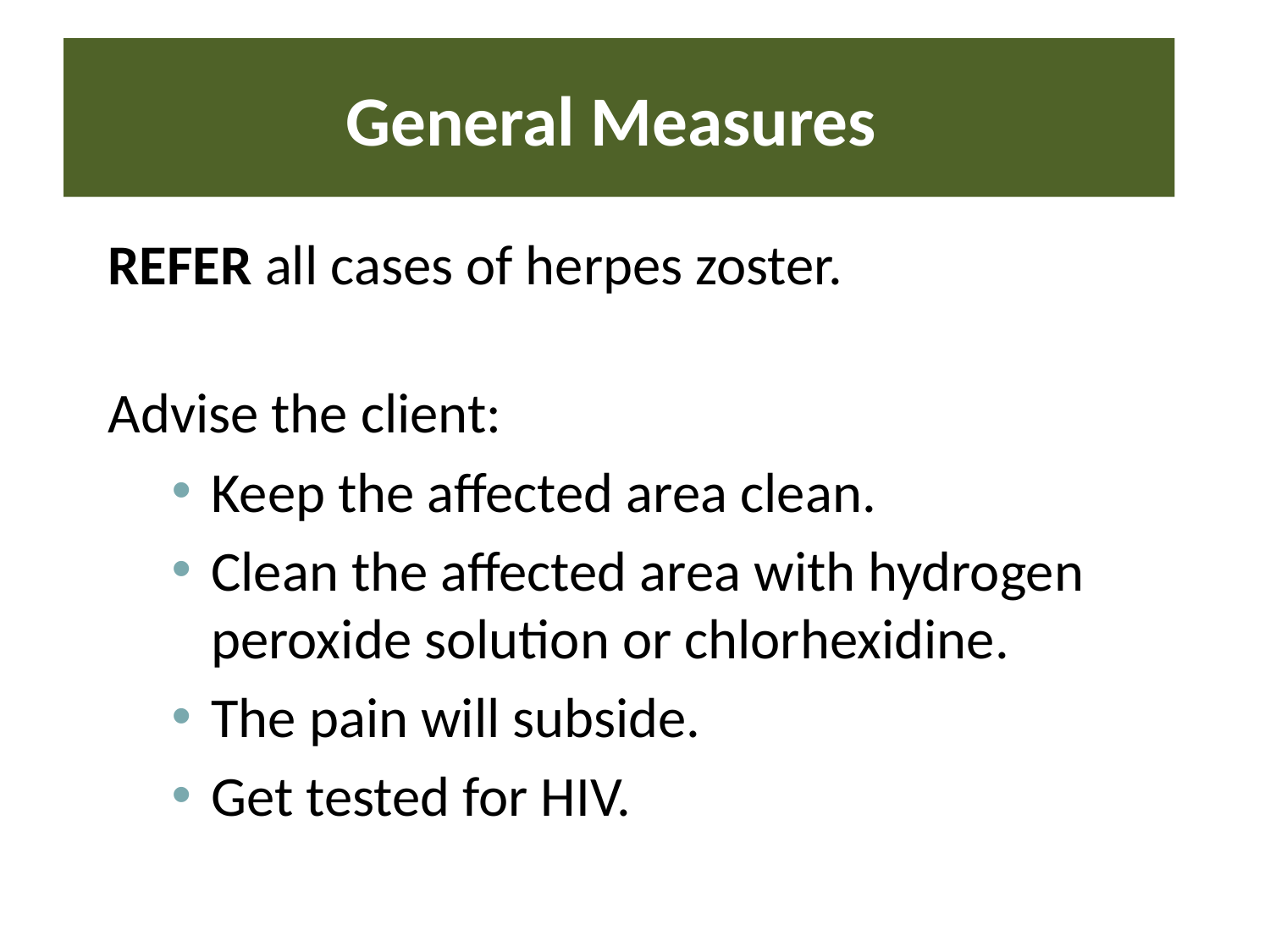

# General Measures
REFER all cases of herpes zoster.

Advise the client:
Keep the affected area clean.
Clean the affected area with hydrogen peroxide solution or chlorhexidine.
The pain will subside.
Get tested for HIV.